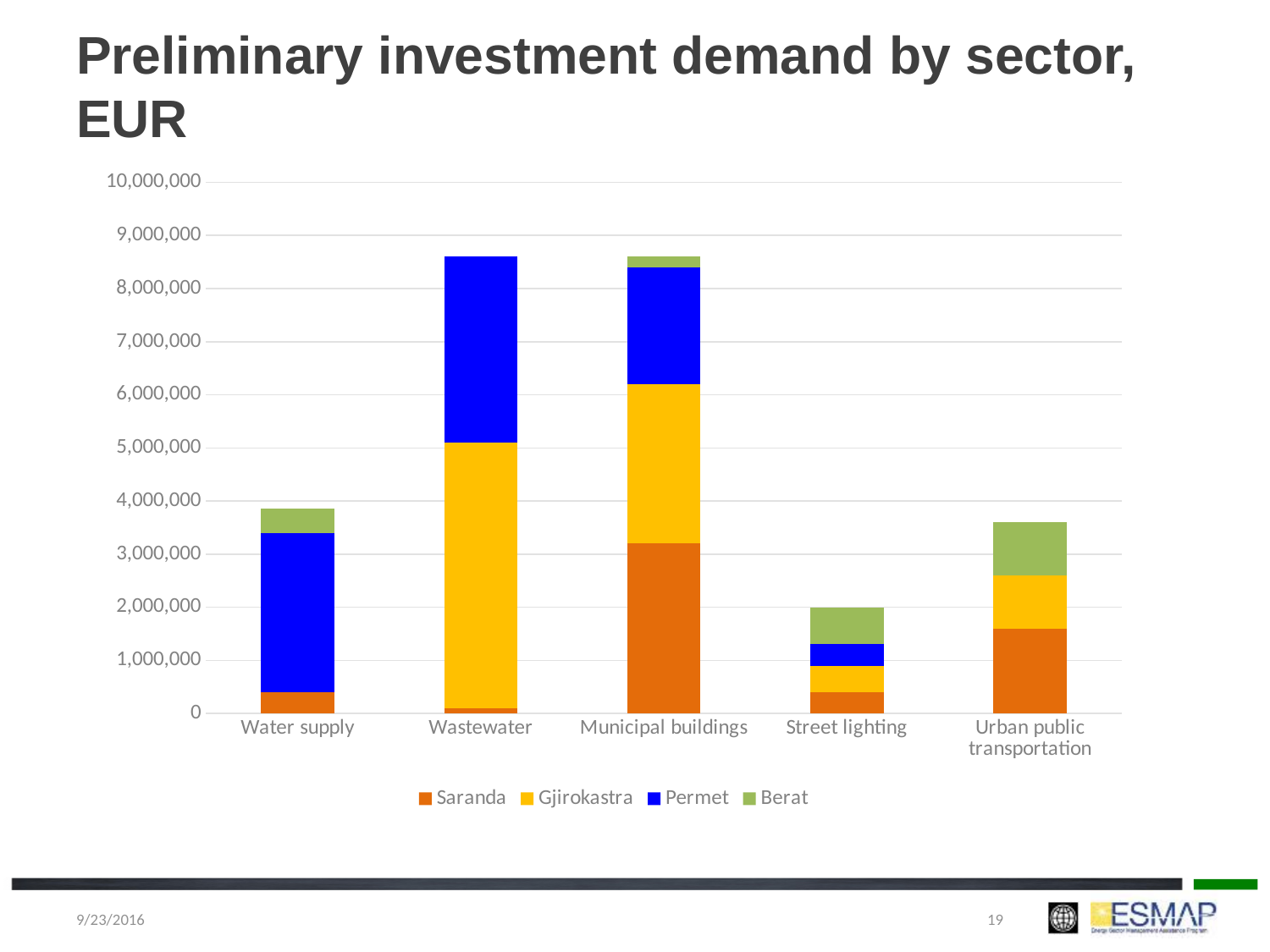

# Preliminary investment demand by sector, EUR

### Chart

| Category | Saranda | Gjirokastra | Permet | Berat |
|---|---|---|---|---|
| Water supply | 400000.0 | None | 3000000.0 | 450000.0 |
| Wastewater | 100000.0 | 5000000.0 | 3500000.0 | None |
| Municipal buildings | 3200000.0 | 3000000.0 | 2200000.0 | 200000.0 |
| Street lighting | 400000.0 | 500000.0 | 400000.0 | 700000.0 |
| Urban public transportation | 1600000.0 | 1000000.0 | None | 1000000.0 |
9/23/2016
19